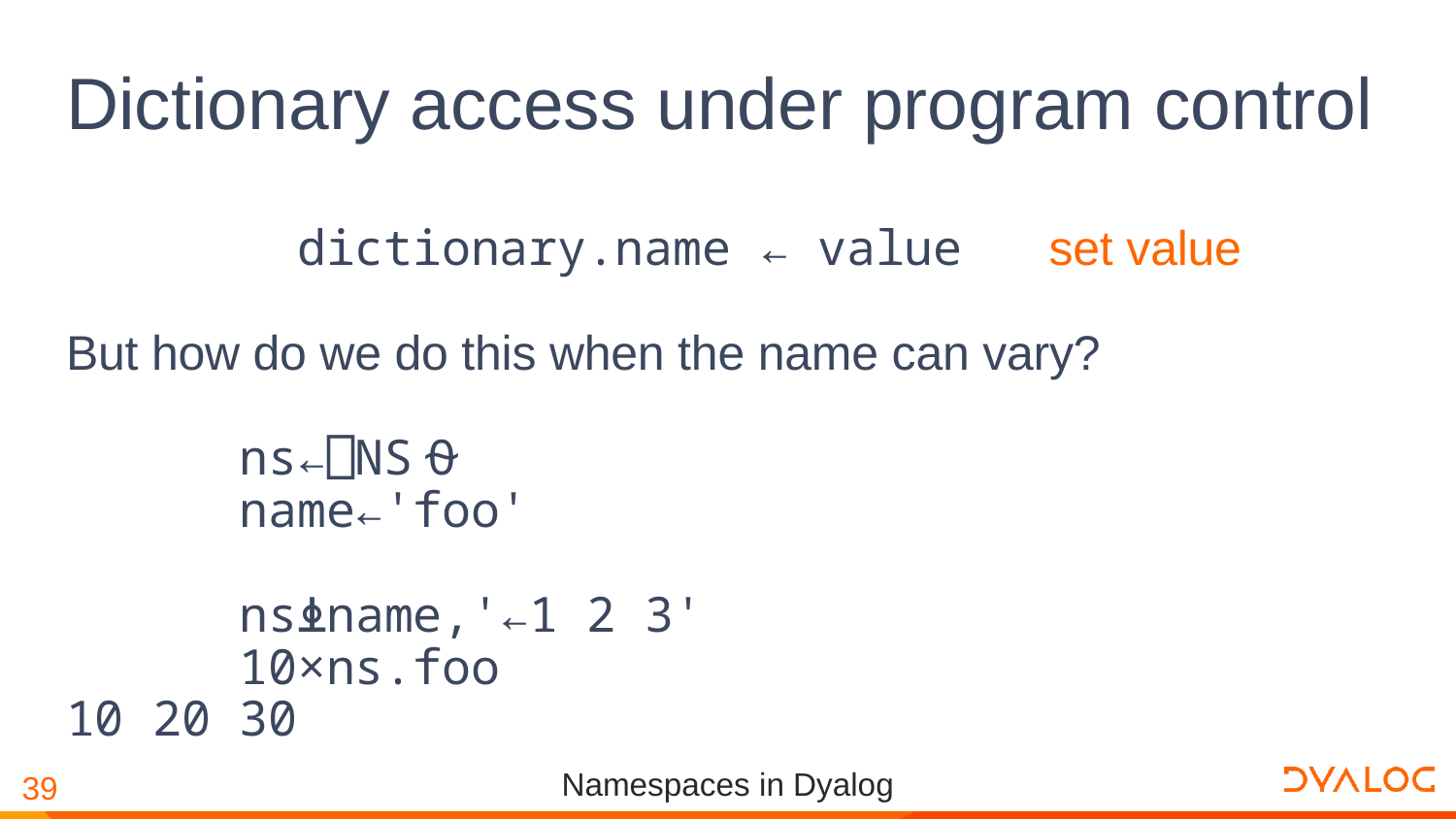

# Dictionary access under program control
        dictionary.name ← value   set value

But how do we do this when the name can vary?

      ns←⎕NS⍬
      name←'foo'

      ns⍎name,'←1 2 3'
      10×ns.foo
10 20 30